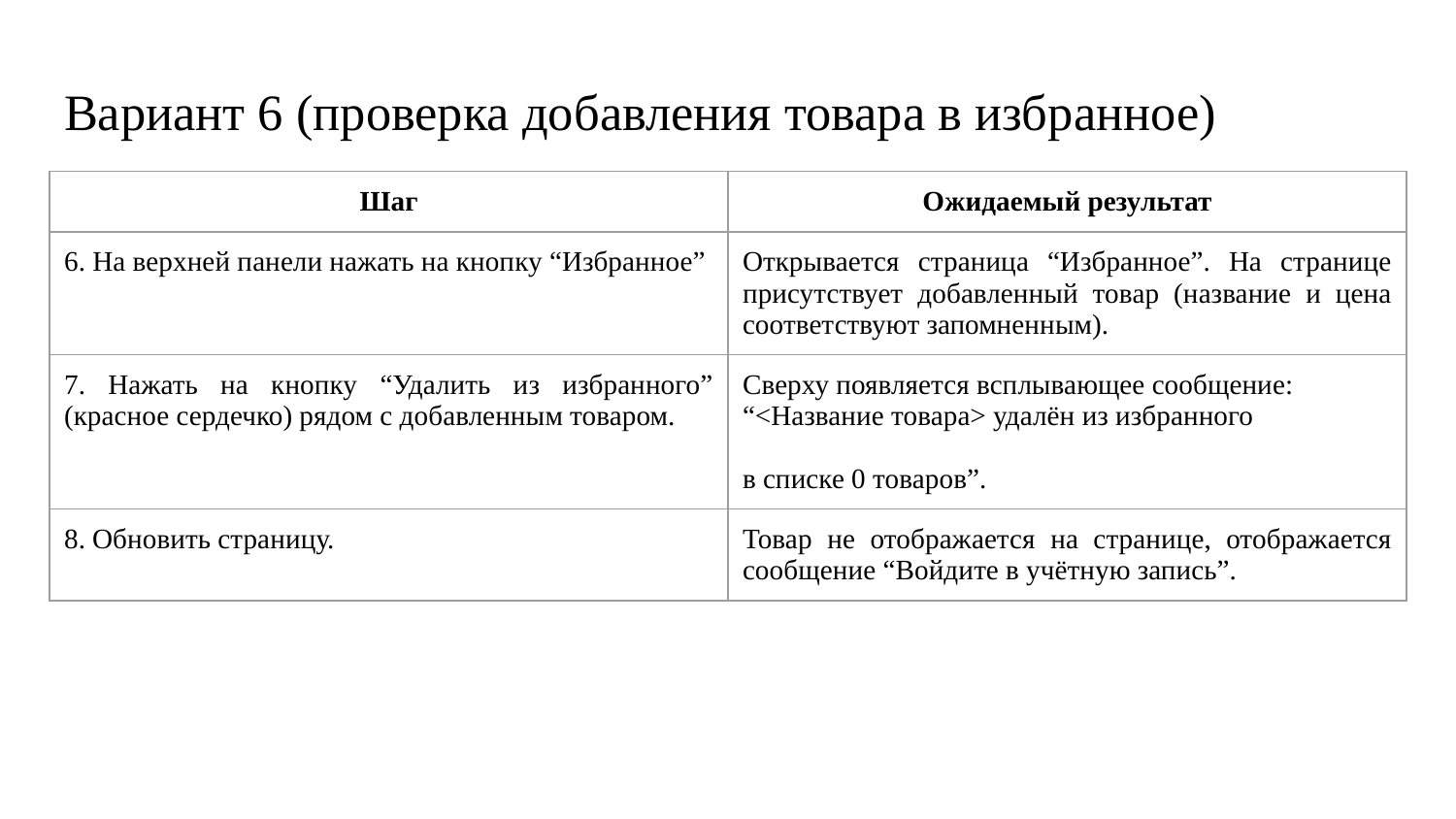

# Вариант 6 (проверка добавления товара в избранное)
| Шаг | Ожидаемый результат |
| --- | --- |
| 6. На верхней панели нажать на кнопку “Избранное” | Открывается страница “Избранное”. На странице присутствует добавленный товар (название и цена соответствуют запомненным). |
| 7. Нажать на кнопку “Удалить из избранного” (красное сердечко) рядом с добавленным товаром. | Сверху появляется всплывающее сообщение: “<Название товара> удалён из избранного в списке 0 товаров”. |
| 8. Обновить страницу. | Товар не отображается на странице, отображается сообщение “Войдите в учётную запись”. |